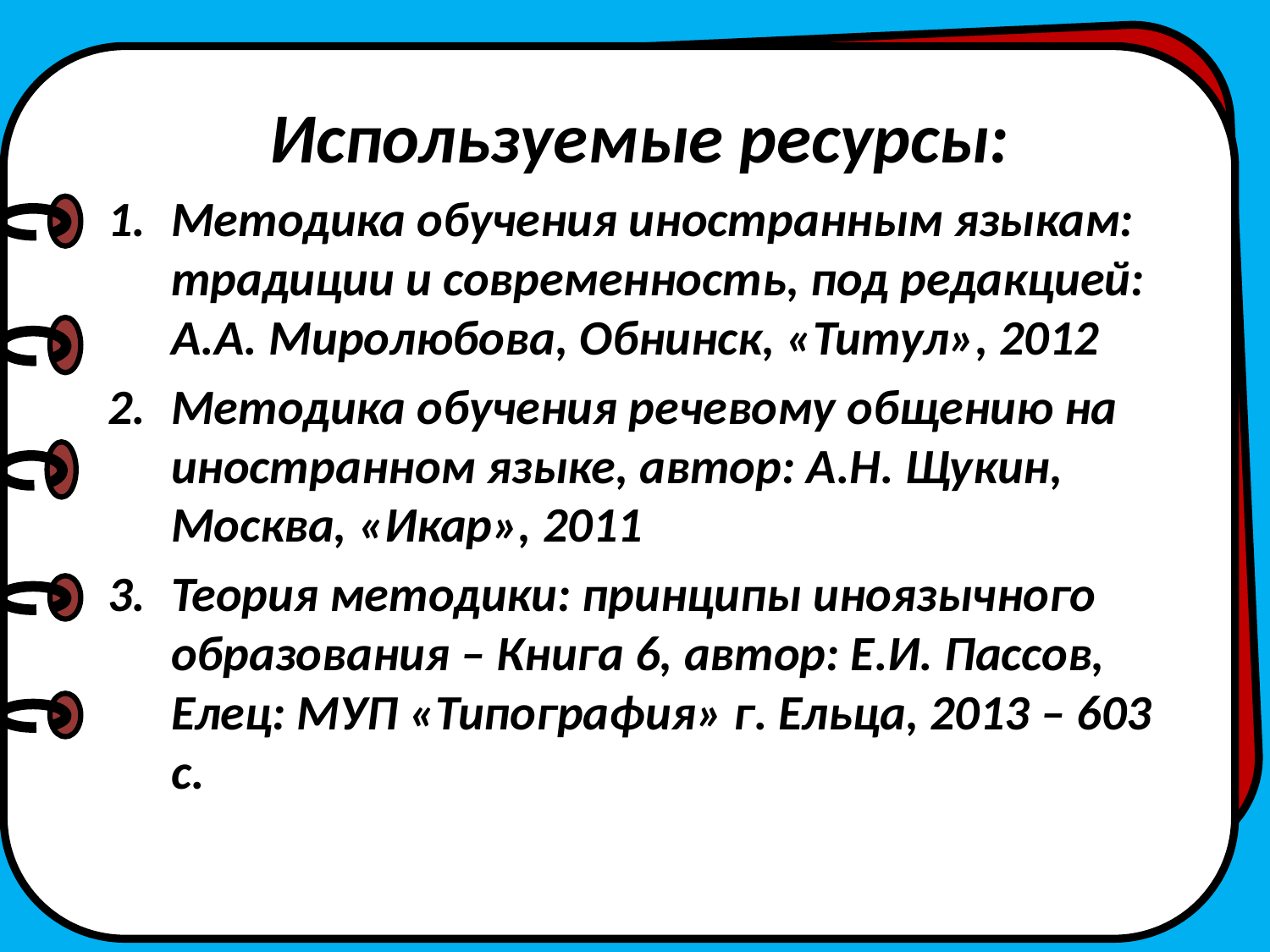

Используемые ресурсы:
Методика обучения иностранным языкам: традиции и современность, под редакцией: А.А. Миролюбова, Обнинск, «Титул», 2012
Методика обучения речевому общению на иностранном языке, автор: А.Н. Щукин, Москва, «Икар», 2011
Теория методики: принципы иноязычного образования – Книга 6, автор: Е.И. Пассов,
Елец: МУП «Типография» г. Ельца, 2013 – 603 с.